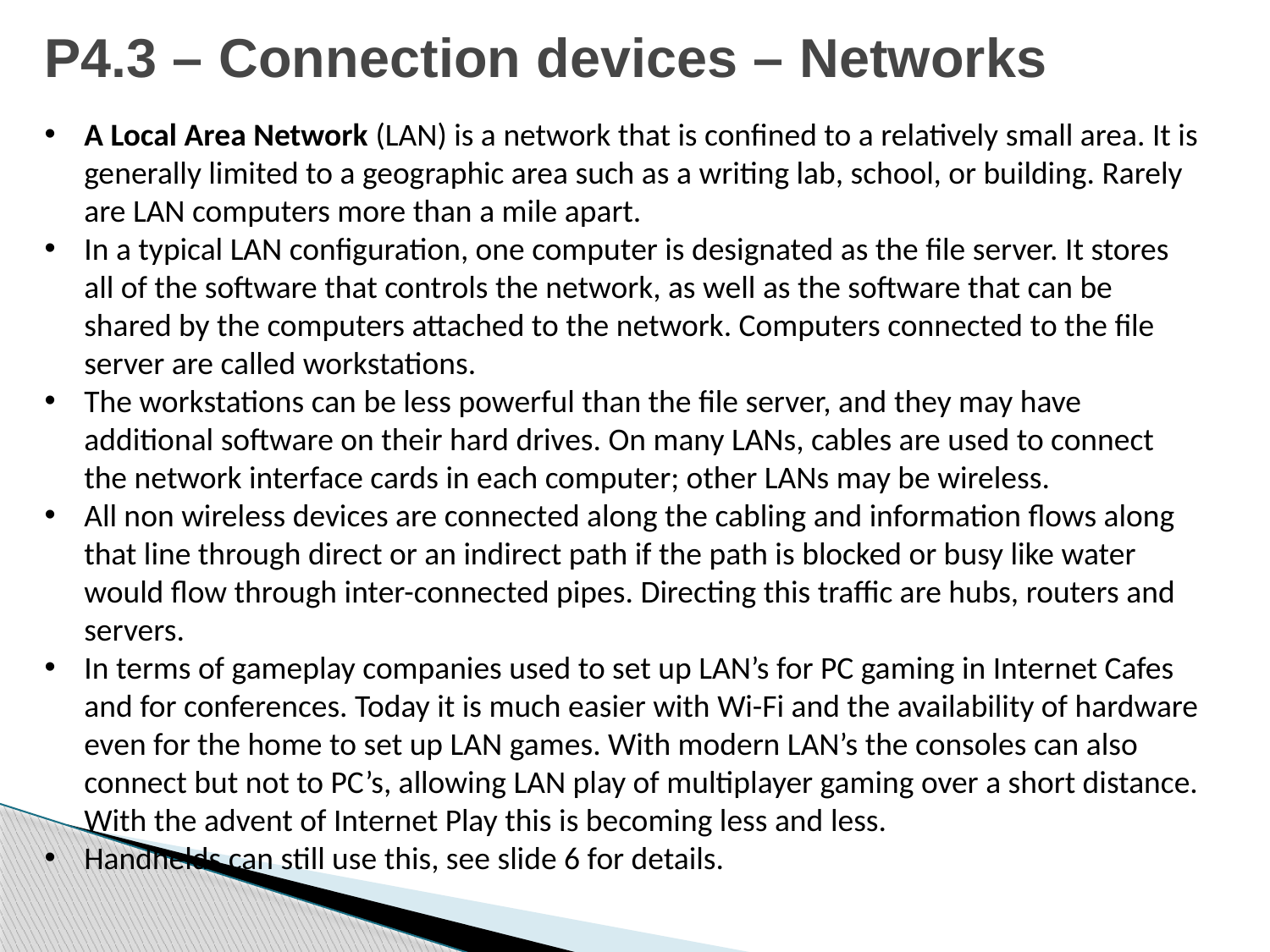

P4.3 – Connection devices – Networks
A Local Area Network (LAN) is a network that is confined to a relatively small area. It is generally limited to a geographic area such as a writing lab, school, or building. Rarely are LAN computers more than a mile apart.
In a typical LAN configuration, one computer is designated as the file server. It stores all of the software that controls the network, as well as the software that can be shared by the computers attached to the network. Computers connected to the file server are called workstations.
The workstations can be less powerful than the file server, and they may have additional software on their hard drives. On many LANs, cables are used to connect the network interface cards in each computer; other LANs may be wireless.
All non wireless devices are connected along the cabling and information flows along that line through direct or an indirect path if the path is blocked or busy like water would flow through inter-connected pipes. Directing this traffic are hubs, routers and servers.
In terms of gameplay companies used to set up LAN’s for PC gaming in Internet Cafes and for conferences. Today it is much easier with Wi-Fi and the availability of hardware even for the home to set up LAN games. With modern LAN’s the consoles can also connect but not to PC’s, allowing LAN play of multiplayer gaming over a short distance. With the advent of Internet Play this is becoming less and less.
Handhelds can still use this, see slide 6 for details.